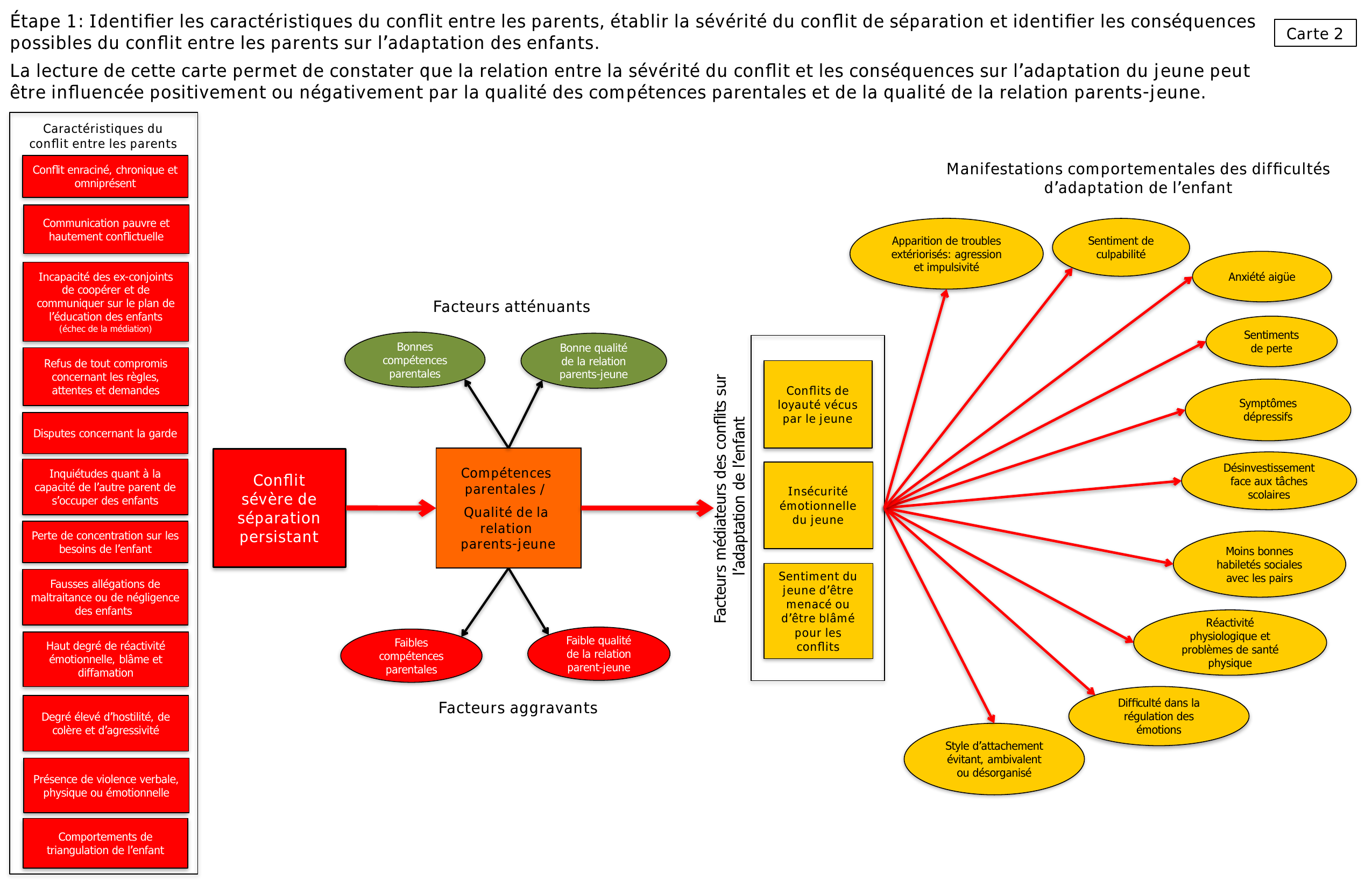

Manifestations comportementales des difficultés
d’adaptation de l’enfant
Étape 1: Identifier les caractéristiques du conflit entre les parents, établir la sévérité du conflit de séparation et identifier les conséquences possibles du conflit entre les parents sur l’adaptation des enfants.
La lecture de cette carte permet de constater que la relation entre la sévérité du conflit et les conséquences sur l’adaptation du jeune peut être influencée positivement ou négativement par la qualité des compétences parentales et de la qualité de la relation parents-jeune.
Carte 2

Caractéristiques du
conflit entre les parents
Conflit enraciné, chronique et omniprésent
Communication pauvre et hautement conflictuelle
Apparition de troubles extériorisés: agression et impulsivité
Sentiment de culpabilité
Anxiété aigüe
Incapacité des ex-conjoints de coopérer et de communiquer sur le plan de l’éducation des enfants
(échec de la médiation)
Facteurs atténuants
Facteurs médiateurs des conflits sur
 l’adaptation de l’enfant
Sentiments
de perte
Bonnes compétences parentales
Bonne qualité de la relation parents-jeune

Refus de tout compromis concernant les règles, attentes et demandes
Conflits de loyauté vécus par le jeune
Symptômes dépressifs
Disputes concernant la garde
Compétences
parentales /
Qualité de la
relation
parents-jeune
Conflit sévère de séparation persistant
Désinvestissement
face aux tâches scolaires
Inquiétudes quant à la capacité de l’autre parent de s’occuper des enfants
Insécurité émotionnelle du jeune
Perte de concentration sur les besoins de l’enfant
Moins bonnes habiletés sociales avec les pairs
Sentiment du jeune d’être menacé ou d’être blâmé pour les conflits
Fausses allégations de maltraitance ou de négligence des enfants
Réactivité physiologique et problèmes de santé physique
Faible qualité de la relation parent-jeune
Faibles compétences parentales
Haut degré de réactivité émotionnelle, blâme et diffamation
Difficulté dans la régulation des émotions
Facteurs aggravants
Degré élevé d’hostilité, de colère et d’agressivité
Style d’attachement évitant, ambivalent ou désorganisé
Présence de violence verbale, physique ou émotionnelle
Comportements de triangulation de l’enfant